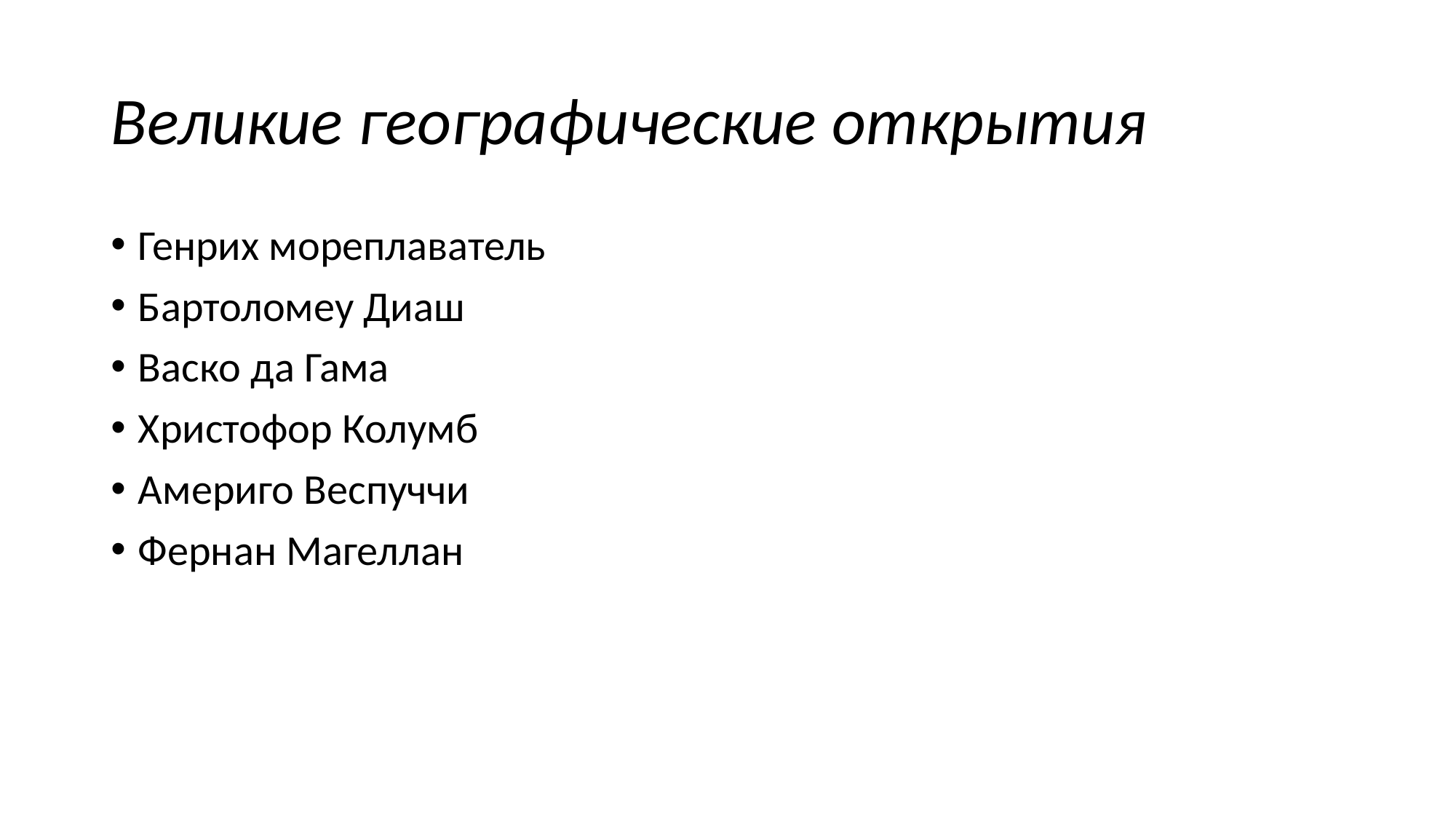

# Великие географические открытия
Генрих мореплаватель
Бартоломеу Диаш
Васко да Гама
Христофор Колумб
Америго Веспуччи
Фернан Магеллан